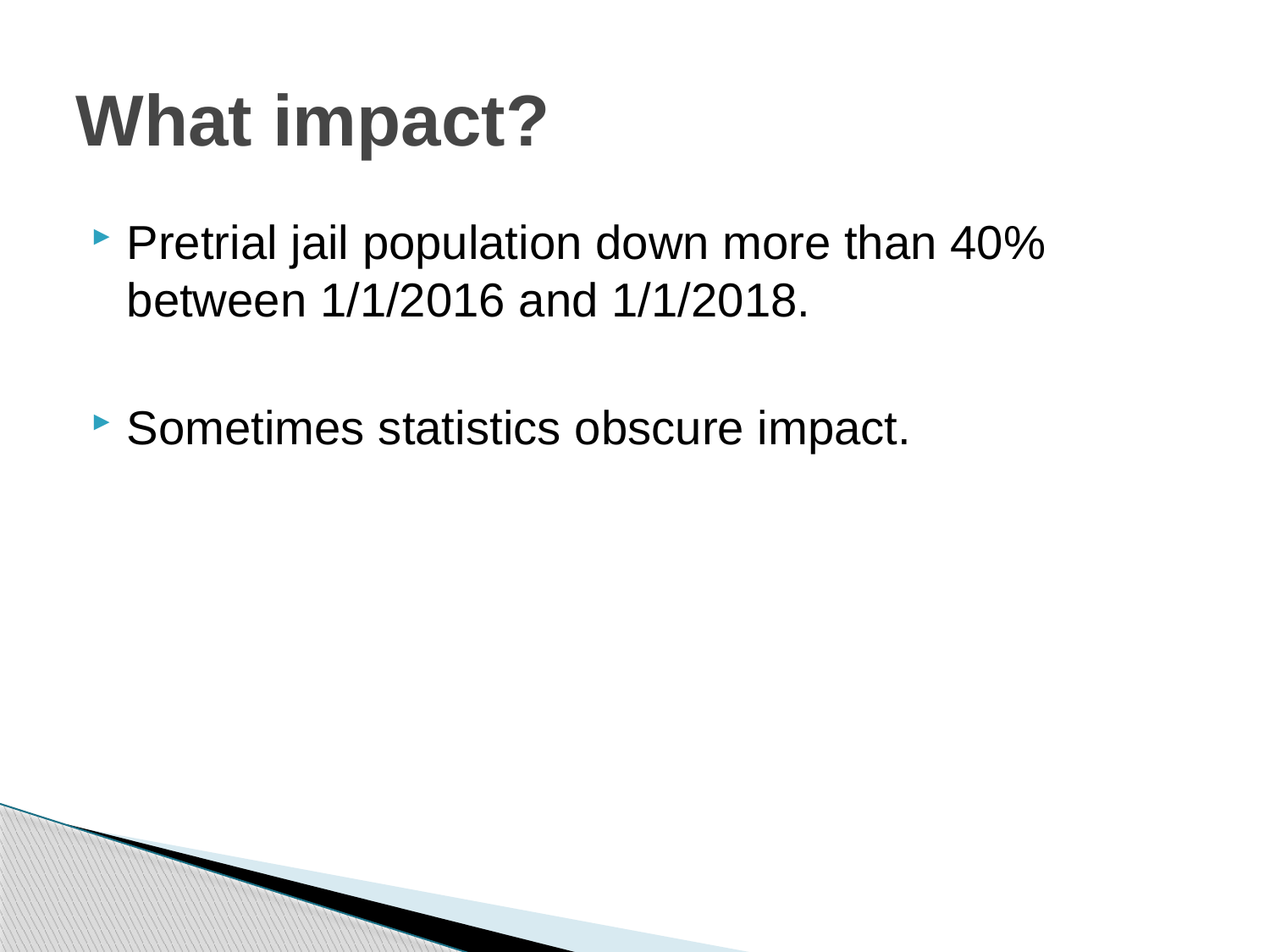

# What impact?
Pretrial jail population down more than 40% between 1/1/2016 and 1/1/2018.

Sometimes statistics obscure impact.